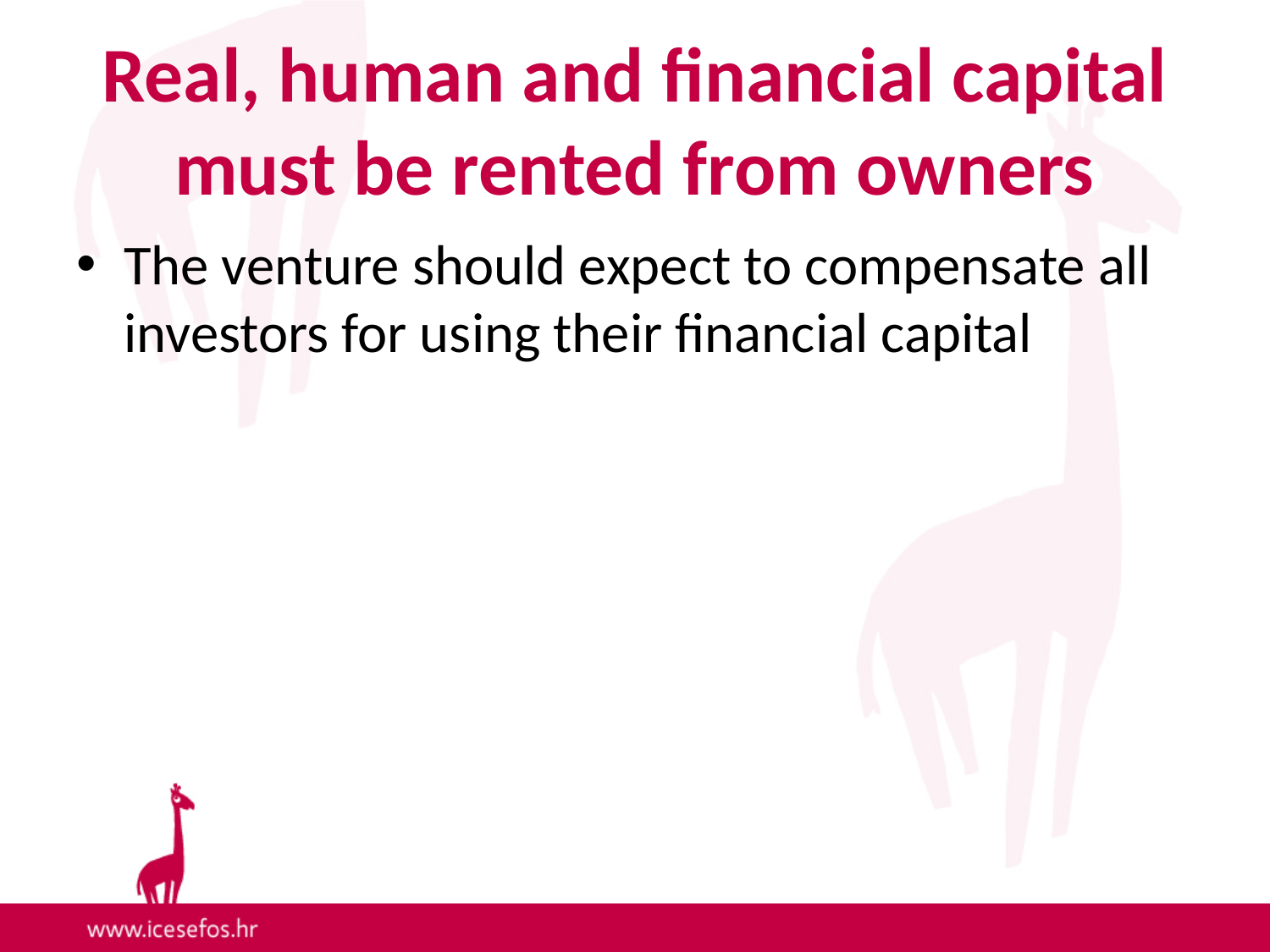

# Real, human and financial capital must be rented from owners
The venture should expect to compensate all investors for using their financial capital